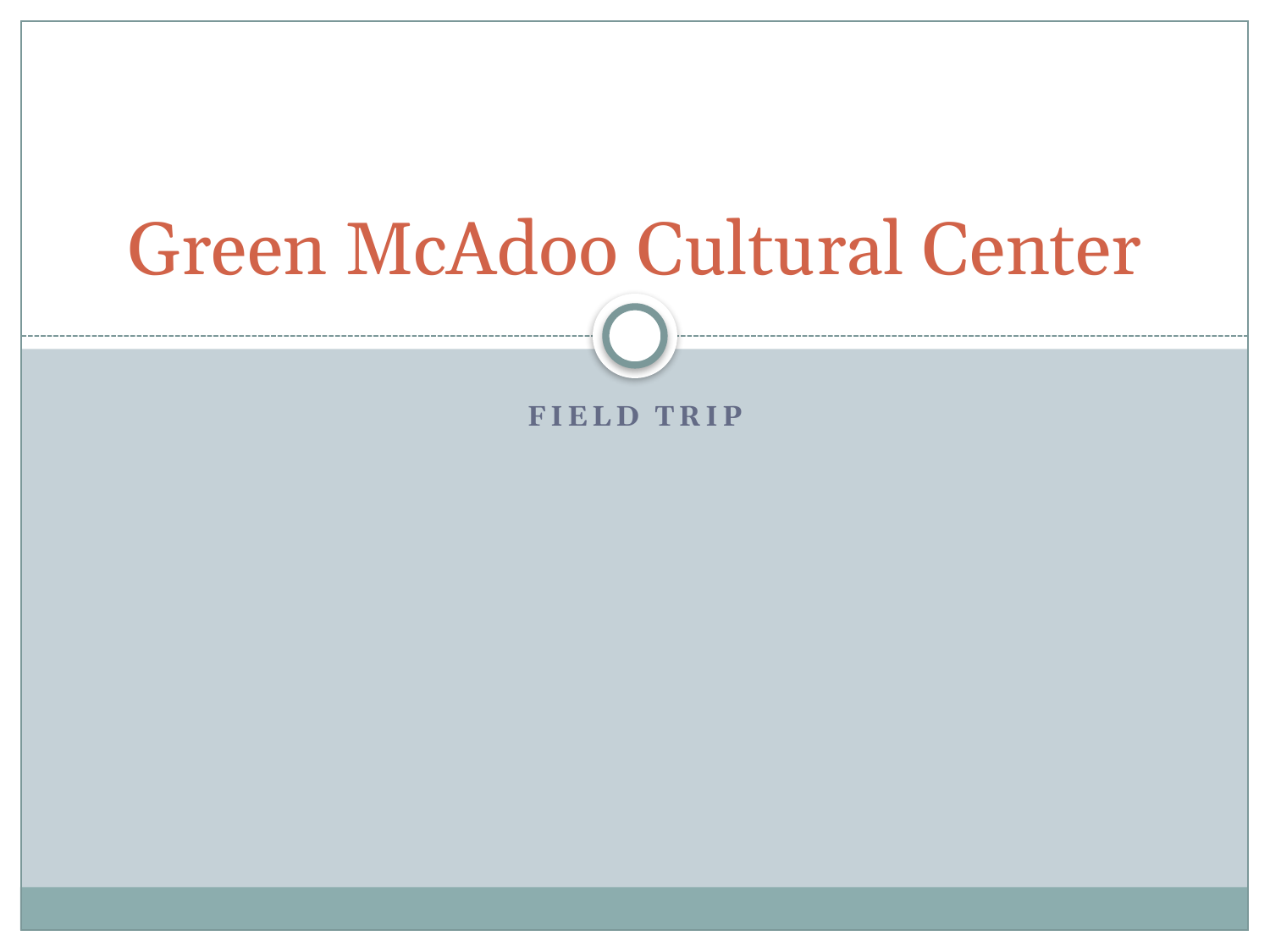

# Green McAdoo Cultural Center
Field Trip